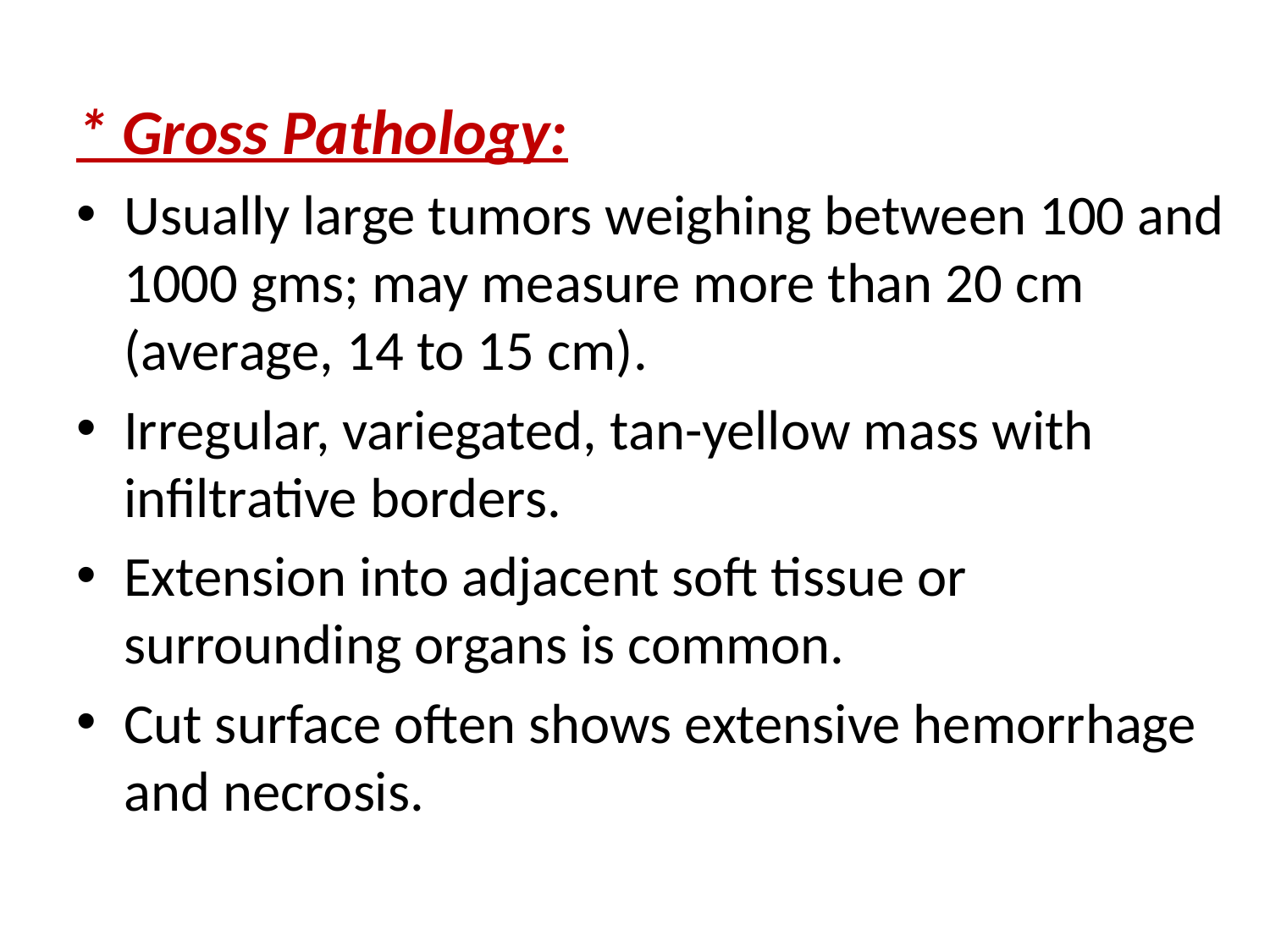

* Gross Pathology:
Usually large tumors weighing between 100 and 1000 gms; may measure more than 20 cm (average, 14 to 15 cm).
Irregular, variegated, tan-yellow mass with infiltrative borders.
Extension into adjacent soft tissue or surrounding organs is common.
Cut surface often shows extensive hemorrhage and necrosis.